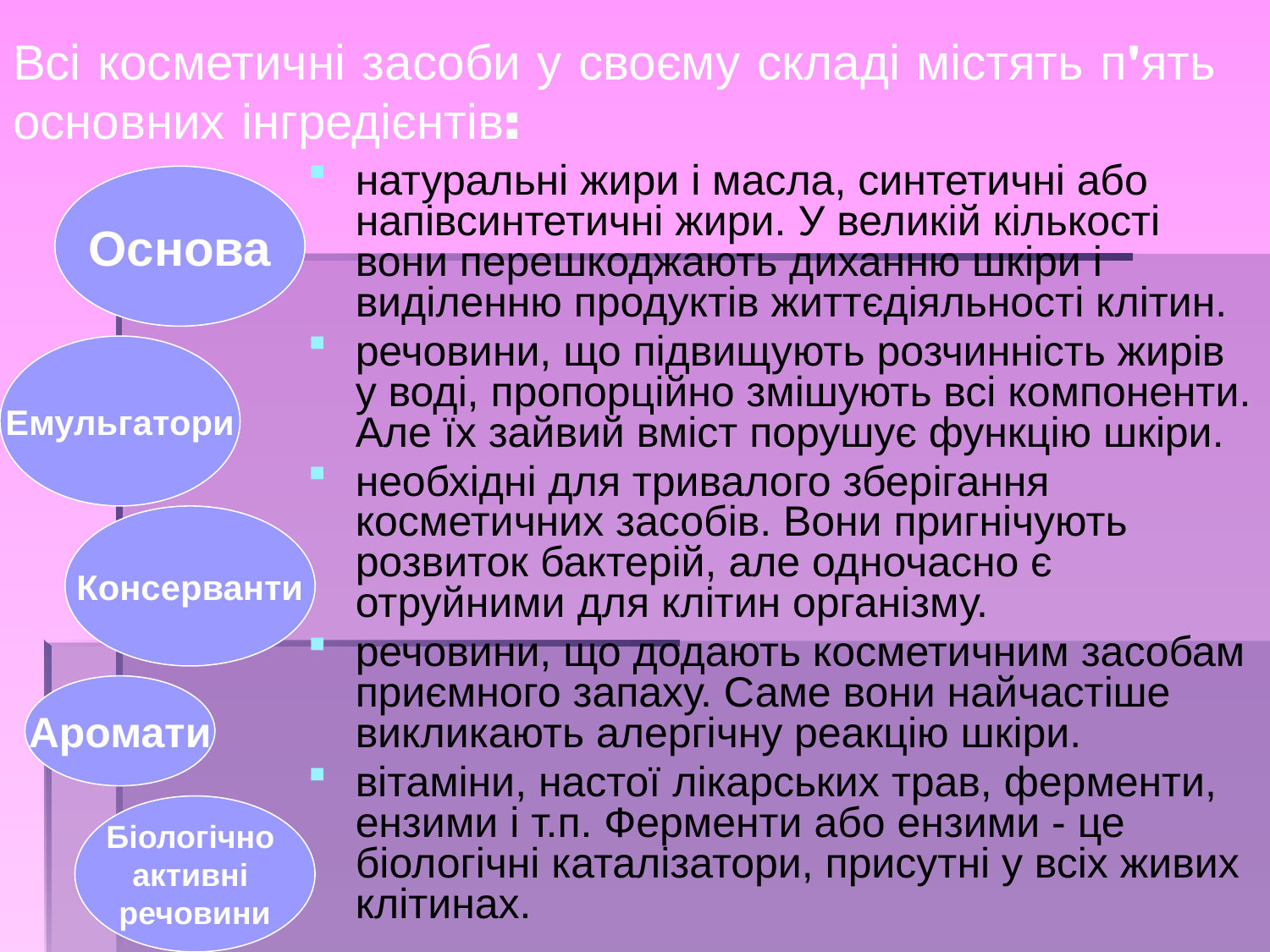

# Всі косметичні засоби у своєму складі містять п'ять основних інгредієнтів:
натуральні жири і масла, синтетичні або напівсинтетичні жири. У великій кількості вони перешкоджають диханню шкіри і виділенню продуктів життєдіяльності клітин.
речовини, що підвищують розчинність жирів у воді, пропорційно змішують всі компоненти. Але їх зайвий вміст порушує функцію шкіри.
необхідні для тривалого зберігання косметичних засобів. Вони пригнічують розвиток бактерій, але одночасно є отруйними для клітин організму.
речовини, що додають косметичним засобам приємного запаху. Саме вони найчастіше викликають алергічну реакцію шкіри.
вітаміни, настої лікарських трав, ферменти, ензими і т.п. Ферменти або ензими - це біологічні каталізатори, присутні у всіх живих клітинах.
Основа
Емульгатори
Консерванти
Аромати
Біологічно
активні
речовини